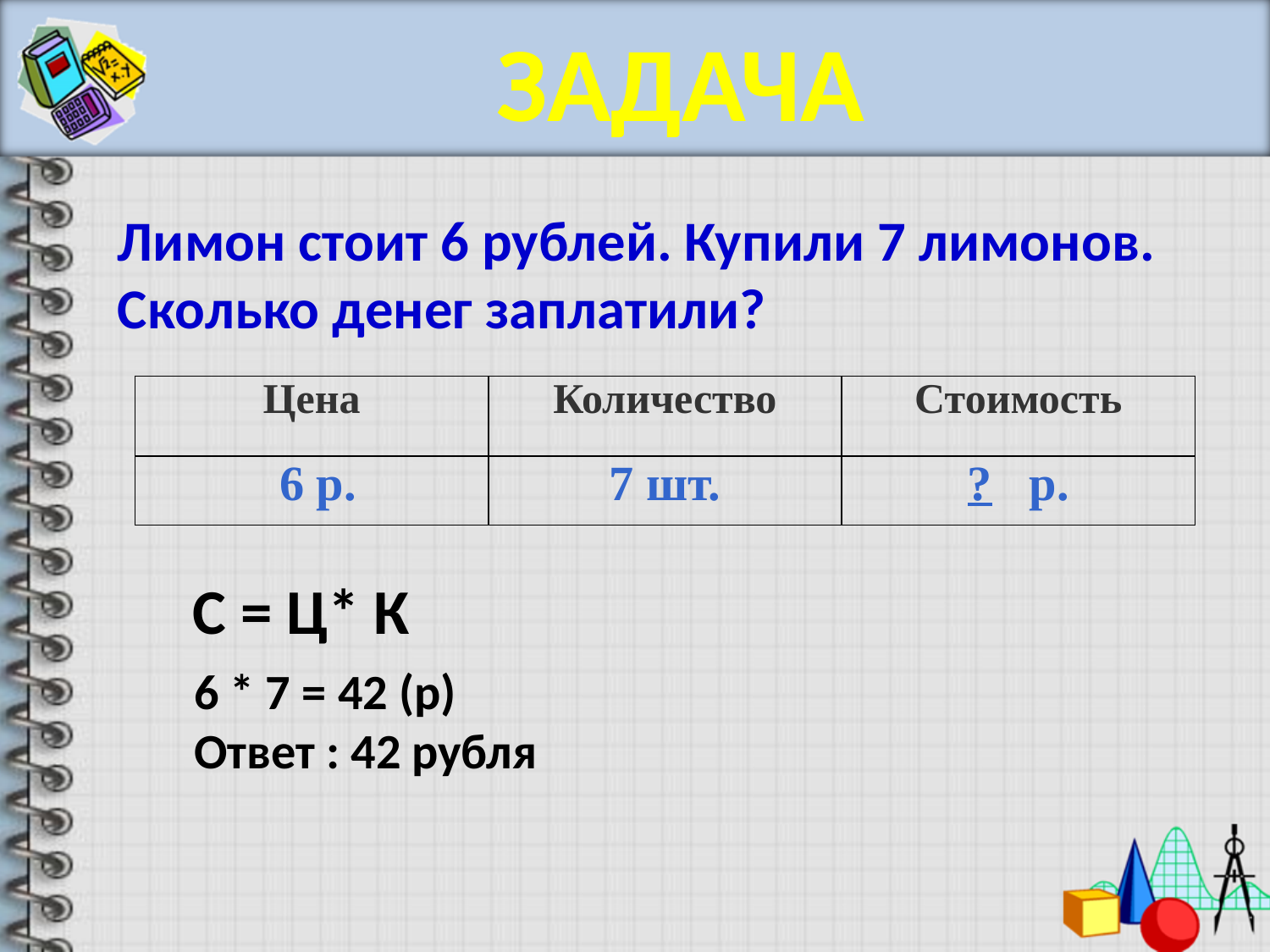

# ЗАДАЧА
Лимон стоит 6 рублей. Купили 7 лимонов. Сколько денег заплатили?
| Цена | Количество | Стоимость |
| --- | --- | --- |
| 6 р. | 7 шт. | ? р. |
С = Ц* К
6 * 7 = 42 (р)
Ответ : 42 рубля